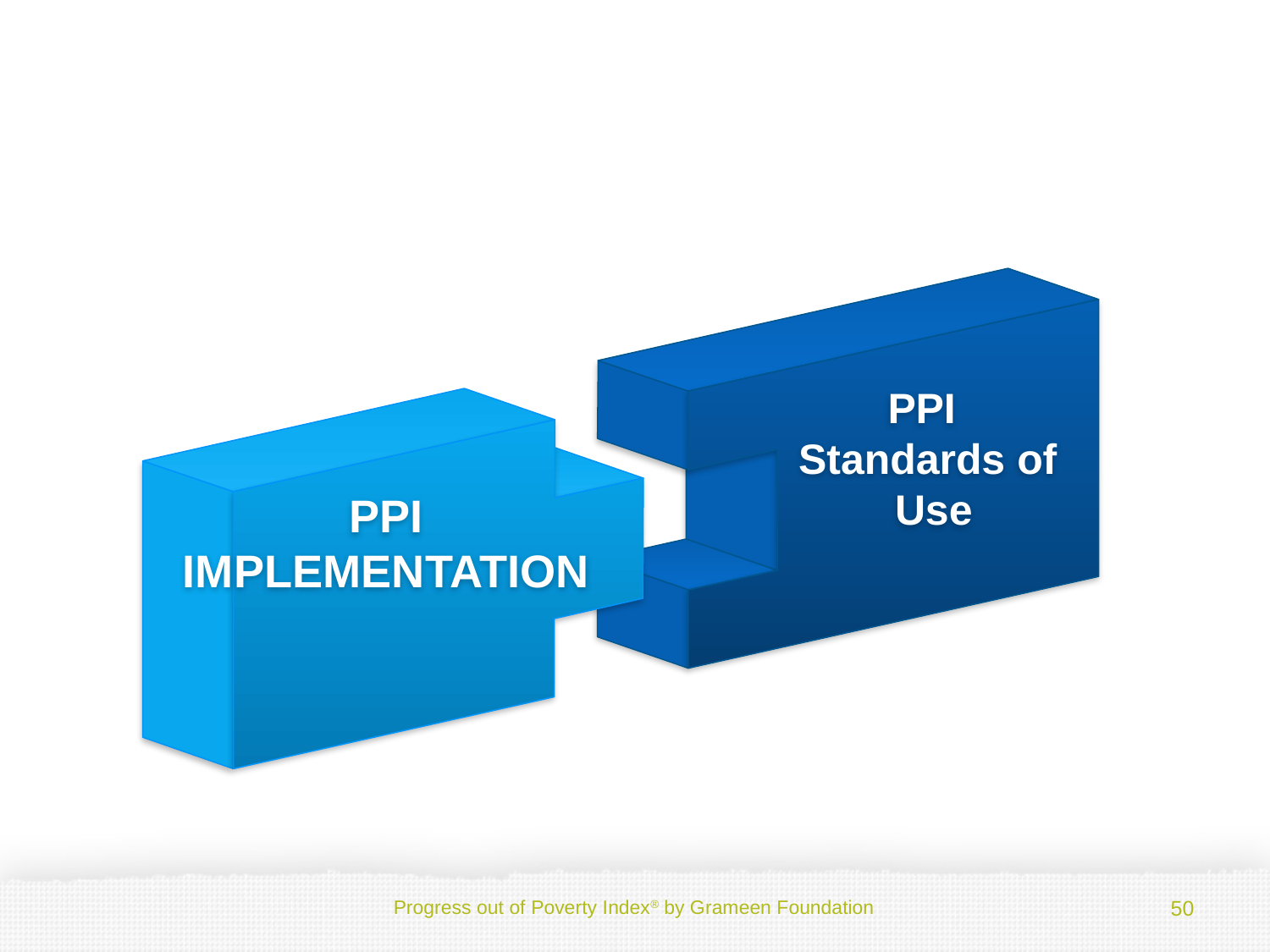

PPI
Standards of
 Use

PPI IMPLEMENTATION
50
Progress out of Poverty Index® by Grameen Foundation